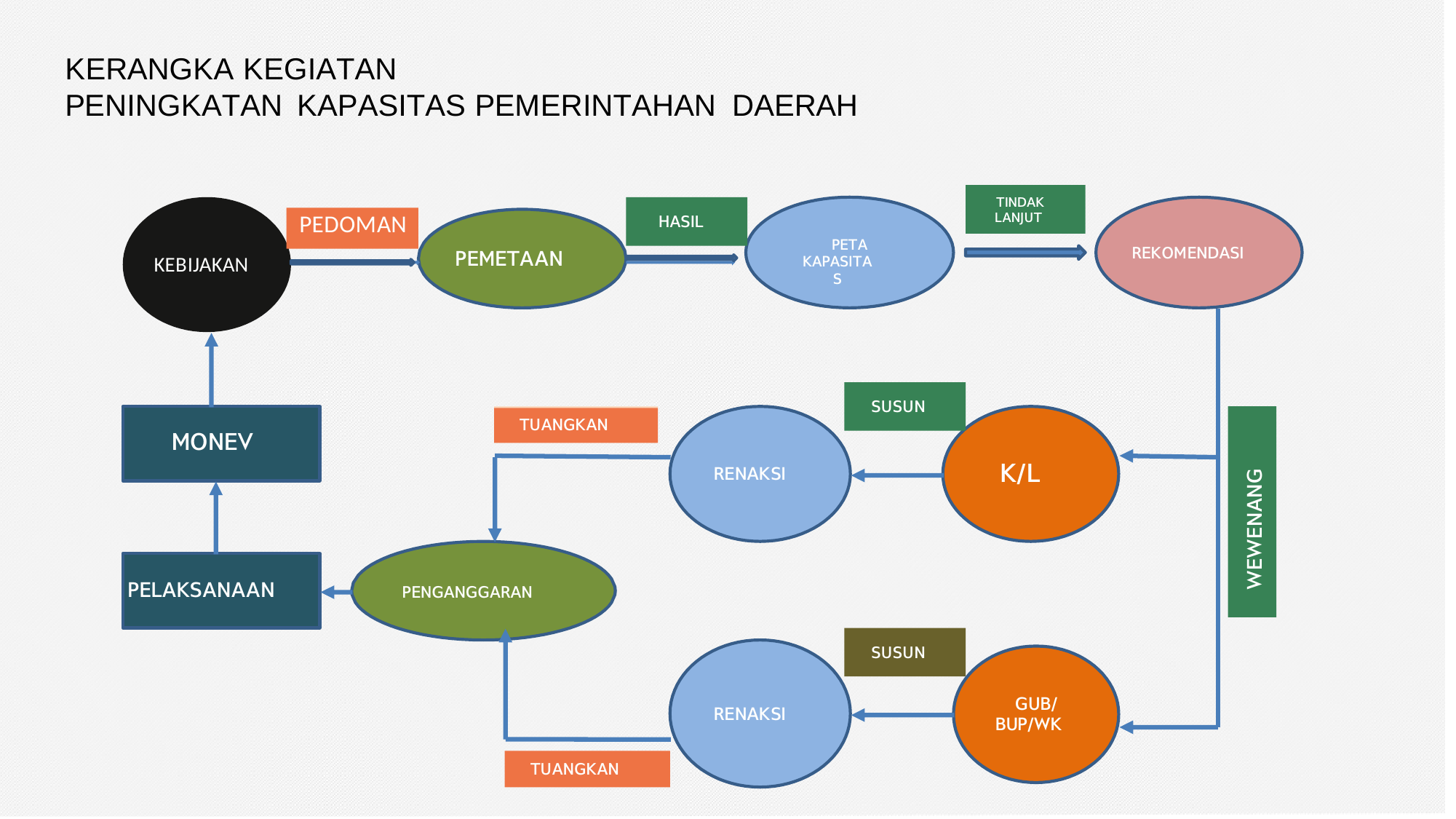

KERANGKA KEGIATAN
PENINGKATAN
KAPASITAS PEMERINTAHAN
DAERAH

TINDAK LANJUT

HASIL

PEDOMAN

PETA
KAPASITAS
REKOMENDASI

PEMETAAN
KEBIJAKAN

SUSUN

MONEV

TUANGKAN

K/L
RENAKSI

WEWENANG

PELAKSANAAN
PENGANGGARAN

SUSUN

GUB/
BUP/WK
RENAKSI

TUANGKAN